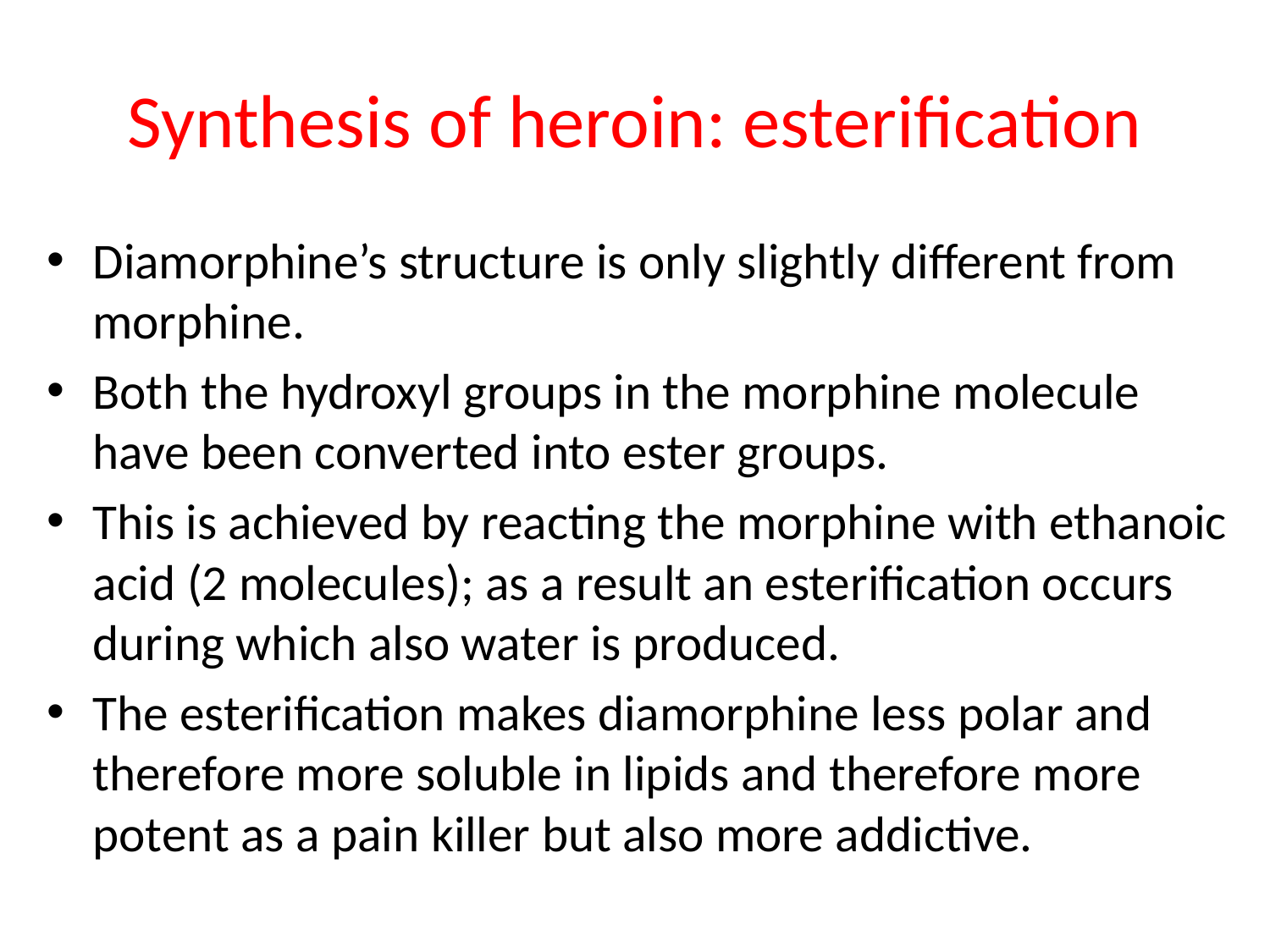

# Synthesis of heroin: esterification
Diamorphine’s structure is only slightly different from morphine.
Both the hydroxyl groups in the morphine molecule have been converted into ester groups.
This is achieved by reacting the morphine with ethanoic acid (2 molecules); as a result an esterification occurs during which also water is produced.
The esterification makes diamorphine less polar and therefore more soluble in lipids and therefore more potent as a pain killer but also more addictive.